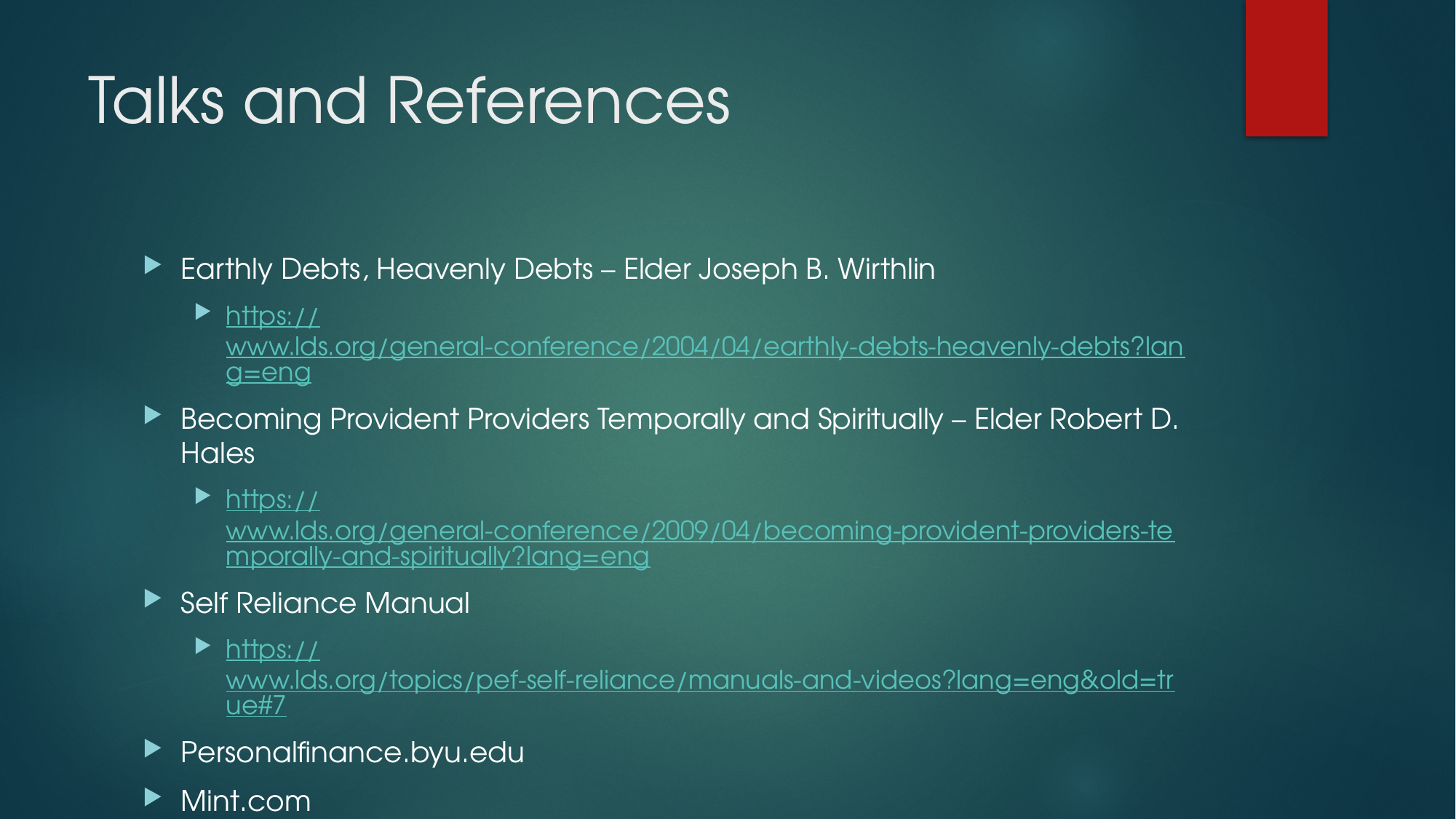

# Talks and References
Earthly Debts, Heavenly Debts – Elder Joseph B. Wirthlin
https://www.lds.org/general-conference/2004/04/earthly-debts-heavenly-debts?lang=eng
Becoming Provident Providers Temporally and Spiritually – Elder Robert D. Hales
https://www.lds.org/general-conference/2009/04/becoming-provident-providers-temporally-and-spiritually?lang=eng
Self Reliance Manual
https://www.lds.org/topics/pef-self-reliance/manuals-and-videos?lang=eng&old=true#7
Personalfinance.byu.edu
Mint.com